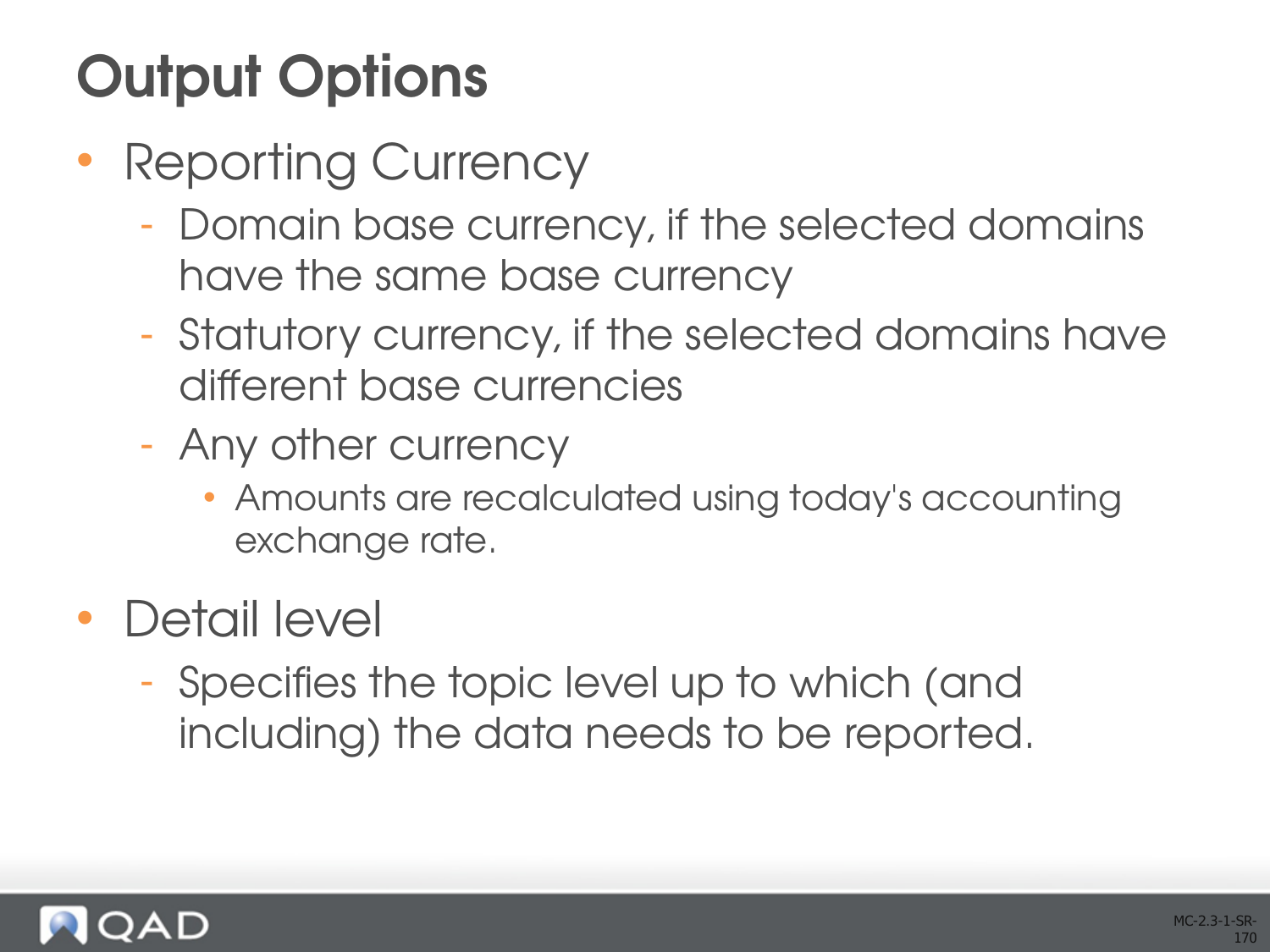

# Output Options
Reporting Currency
Domain base currency, if the selected domains have the same base currency
Statutory currency, if the selected domains have different base currencies
Any other currency
Amounts are recalculated using today's accounting exchange rate.
Detail level
Specifies the topic level up to which (and including) the data needs to be reported.
MC-2.3-1-SR-170